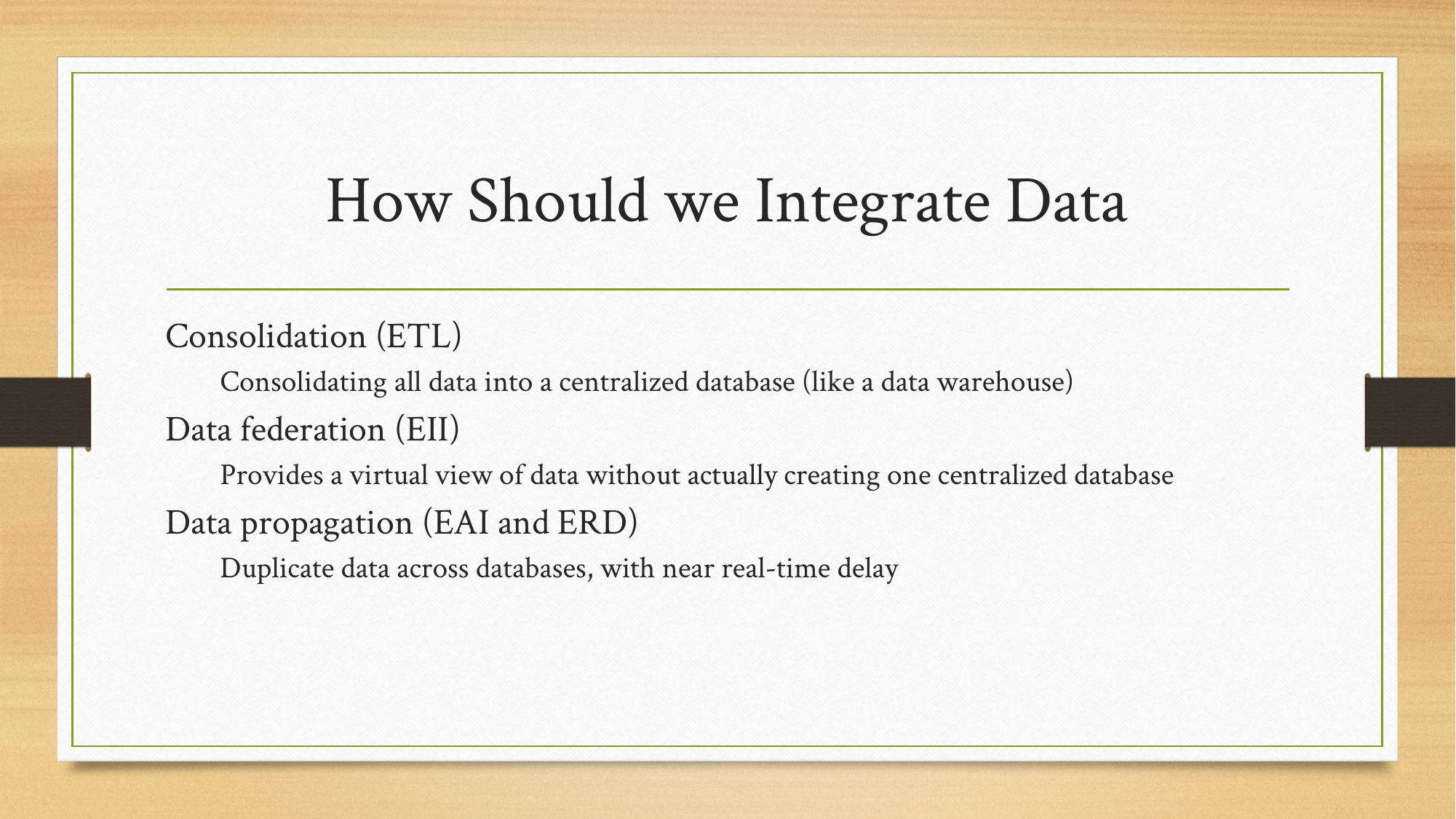

# How Should we Integrate Data
Consolidation (ETL)
Consolidating all data into a centralized database (like a data warehouse)
Data federation (EII)
Provides a virtual view of data without actually creating one centralized database
Data propagation (EAI and ERD)
Duplicate data across databases, with near real-time delay